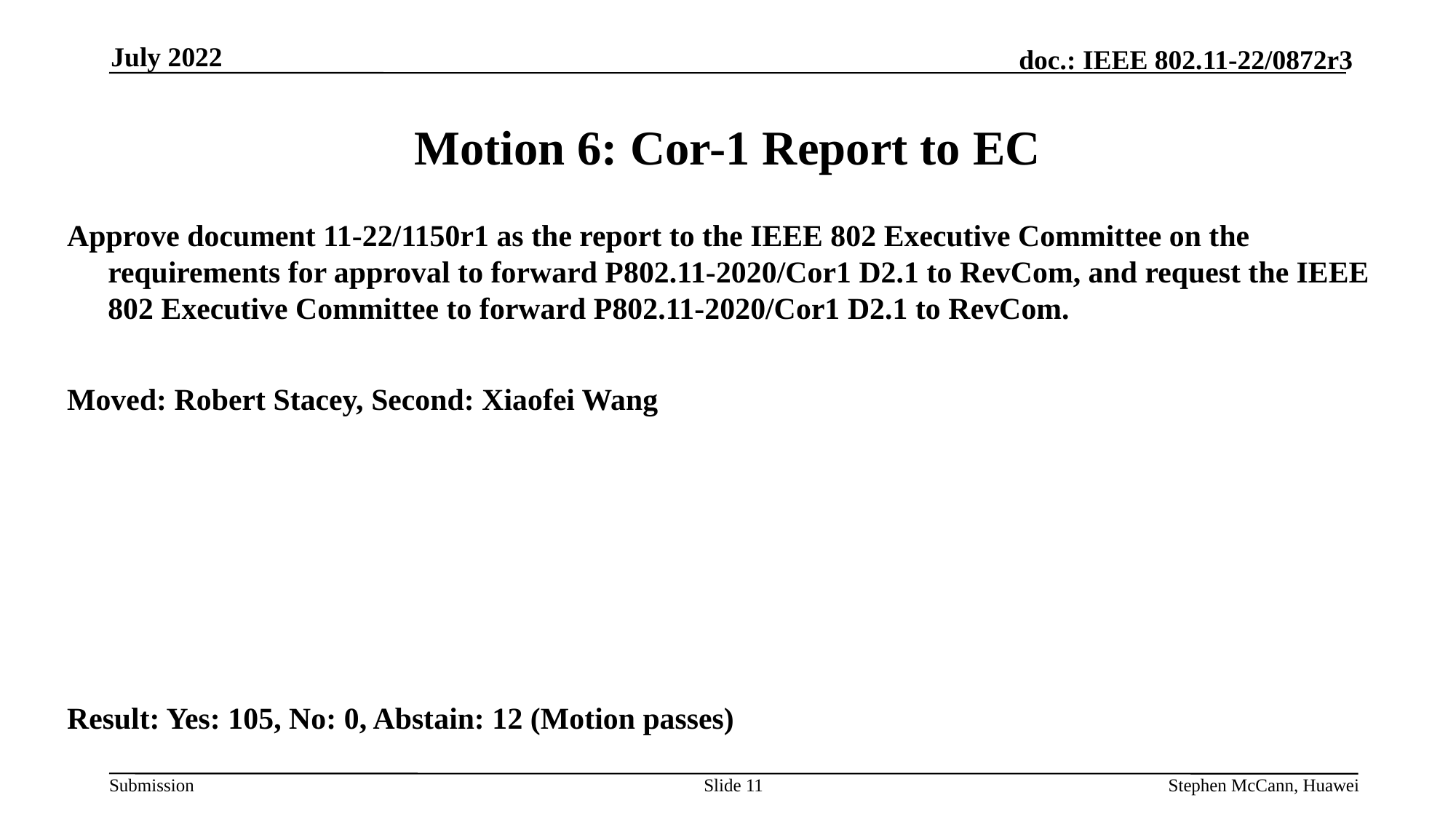

July 2022
# Motion 6: Cor-1 Report to EC
Approve document 11-22/1150r1 as the report to the IEEE 802 Executive Committee on the requirements for approval to forward P802.11-2020/Cor1 D2.1 to RevCom, and request the IEEE 802 Executive Committee to forward P802.11-2020/Cor1 D2.1 to RevCom.

Moved: Robert Stacey, Second: Xiaofei Wang

Result: Yes: 105, No: 0, Abstain: 12 (Motion passes)

Slide 11
Stephen McCann, Huawei